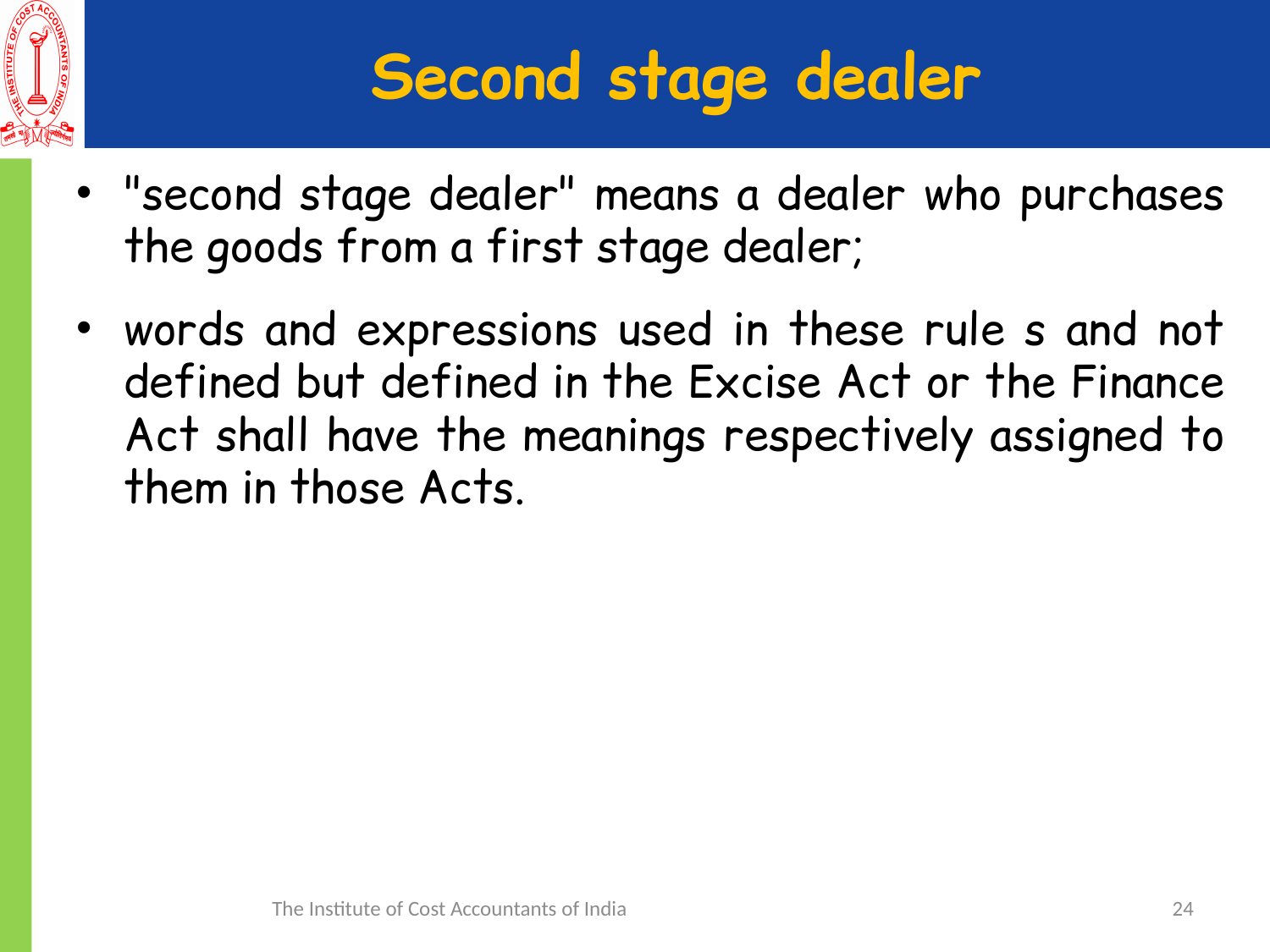

# Second stage dealer
"second stage dealer" means a dealer who purchases the goods from a first stage dealer;
words and expressions used in these rule s and not defined but defined in the Excise Act or the Finance Act shall have the meanings respectively assigned to them in those Acts.

The Institute of Cost Accountants of India
24